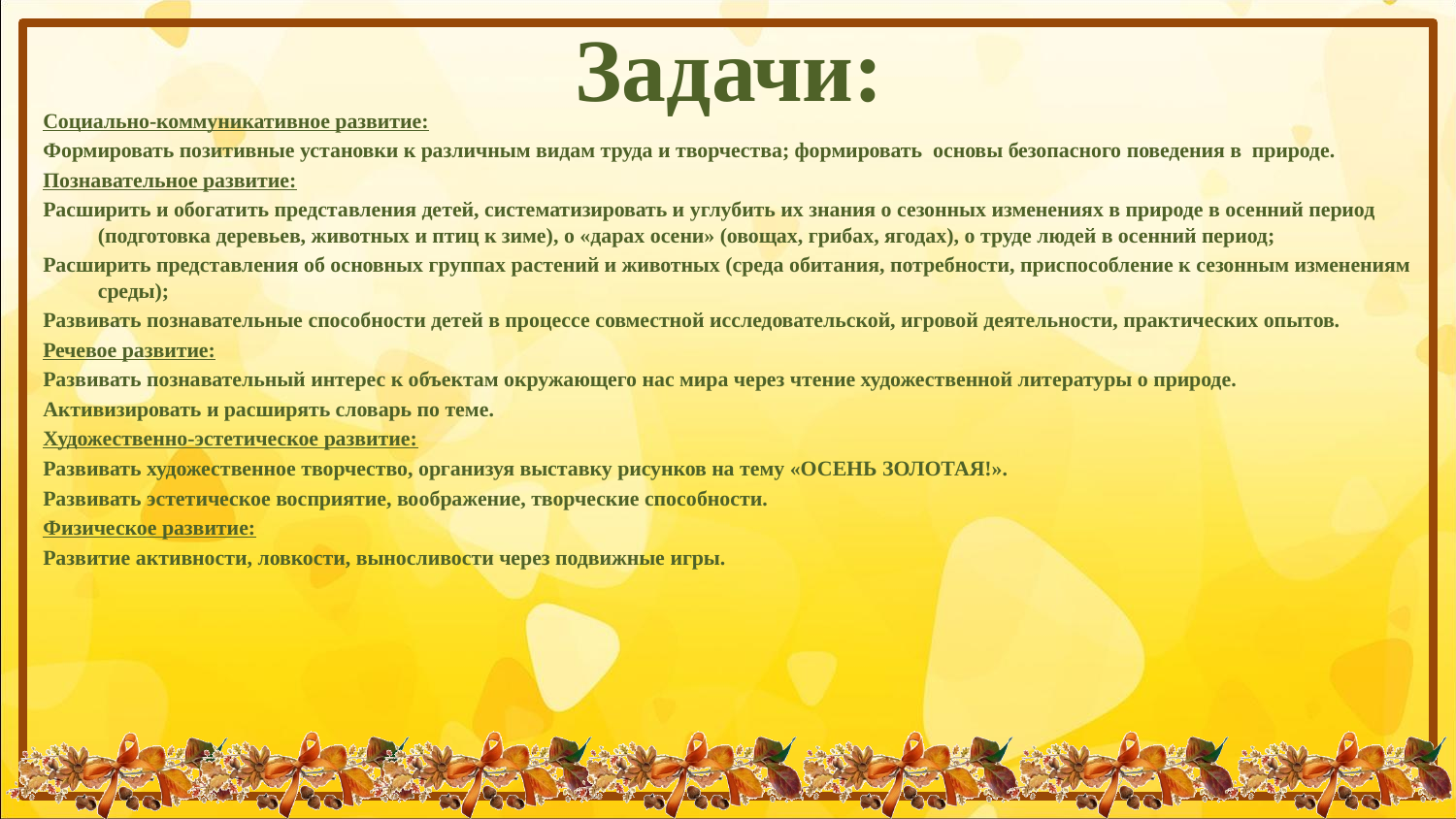

# Задачи:
Социально-коммуникативное развитие:
Формировать позитивные установки к различным видам труда и творчества; формировать  основы безопасного поведения в  природе.
Познавательное развитие:
Расширить и обогатить представления детей, систематизировать и углубить их знания о сезонных изменениях в природе в осенний период (подготовка деревьев, животных и птиц к зиме), о «дарах осени» (овощах, грибах, ягодах), о труде людей в осенний период;
Расширить представления об основных группах растений и животных (среда обитания, потребности, приспособление к сезонным изменениям среды);
Развивать познавательные способности детей в процессе совместной исследовательской, игровой деятельности, практических опытов.
Речевое развитие:
Развивать познавательный интерес к объектам окружающего нас мира через чтение художественной литературы о природе.
Активизировать и расширять словарь по теме.
Художественно-эстетическое развитие:
Развивать художественное творчество, организуя выставку рисунков на тему «ОСЕНЬ ЗОЛОТАЯ!».
Развивать эстетическое восприятие, воображение, творческие способности.
Физическое развитие:
Развитие активности, ловкости, выносливости через подвижные игры.